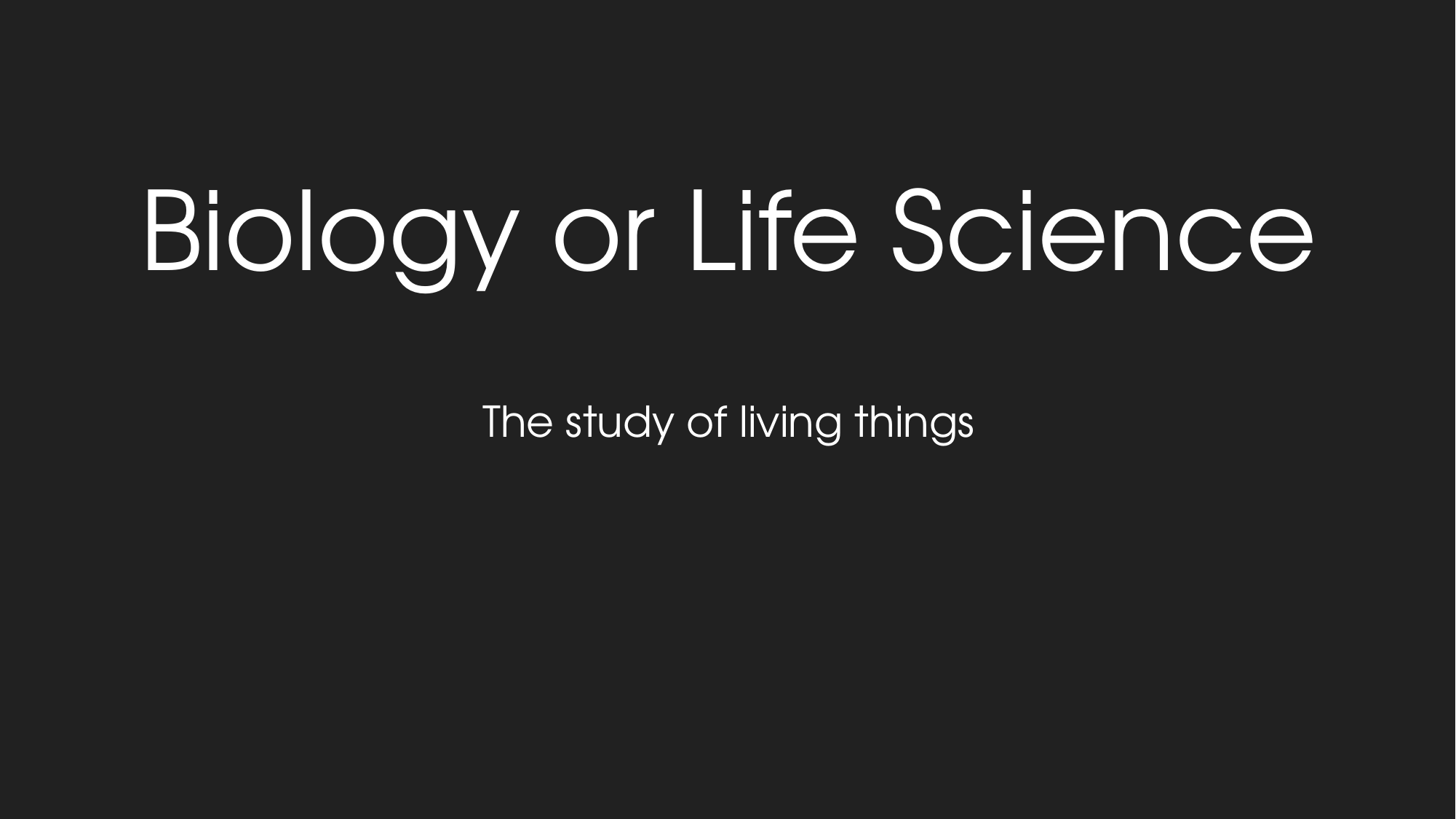

Biology or Life Science

The study of living things